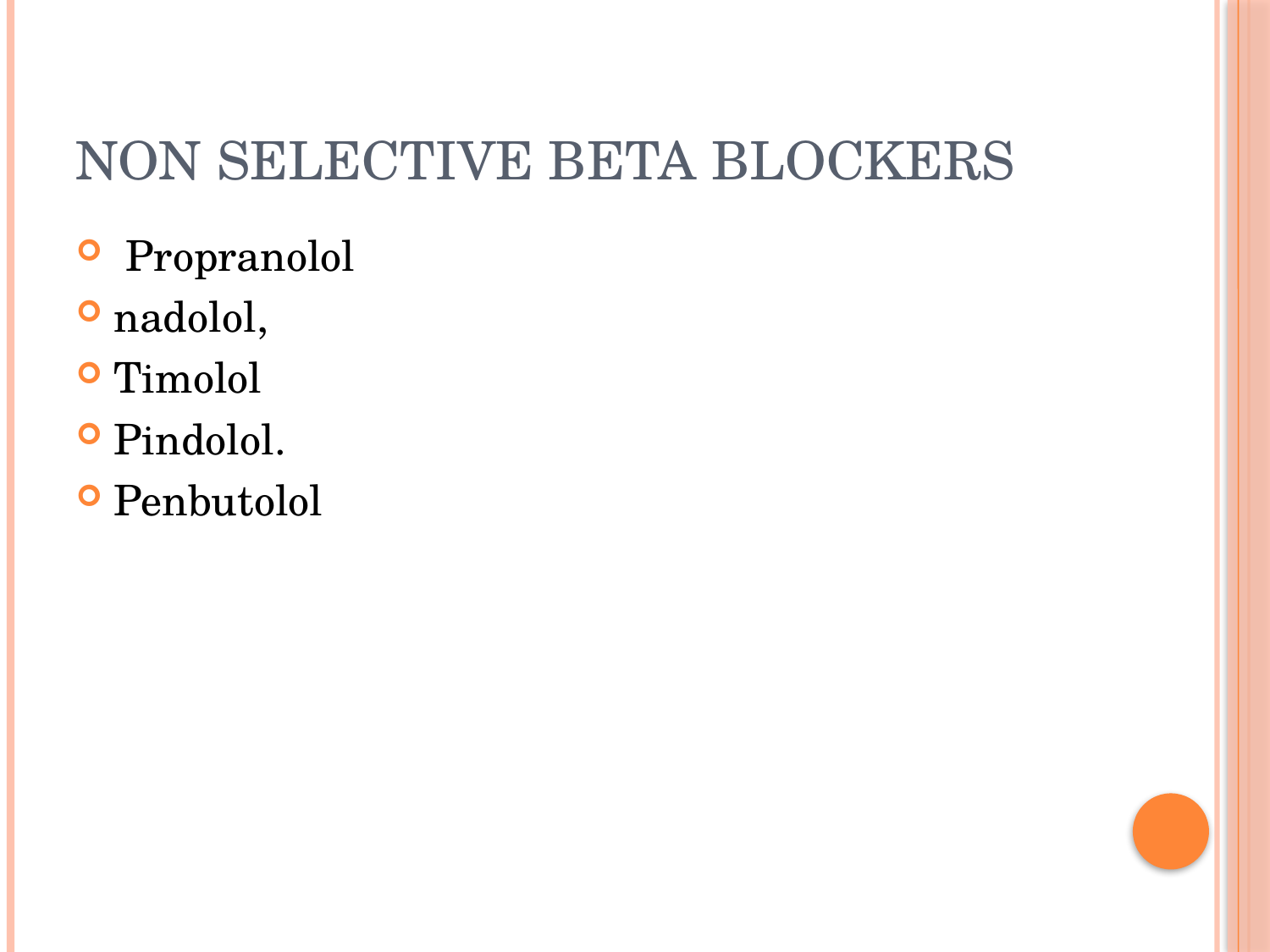

# NON selective Beta blockers
 Propranolol
nadolol,
Timolol
Pindolol.
Penbutolol